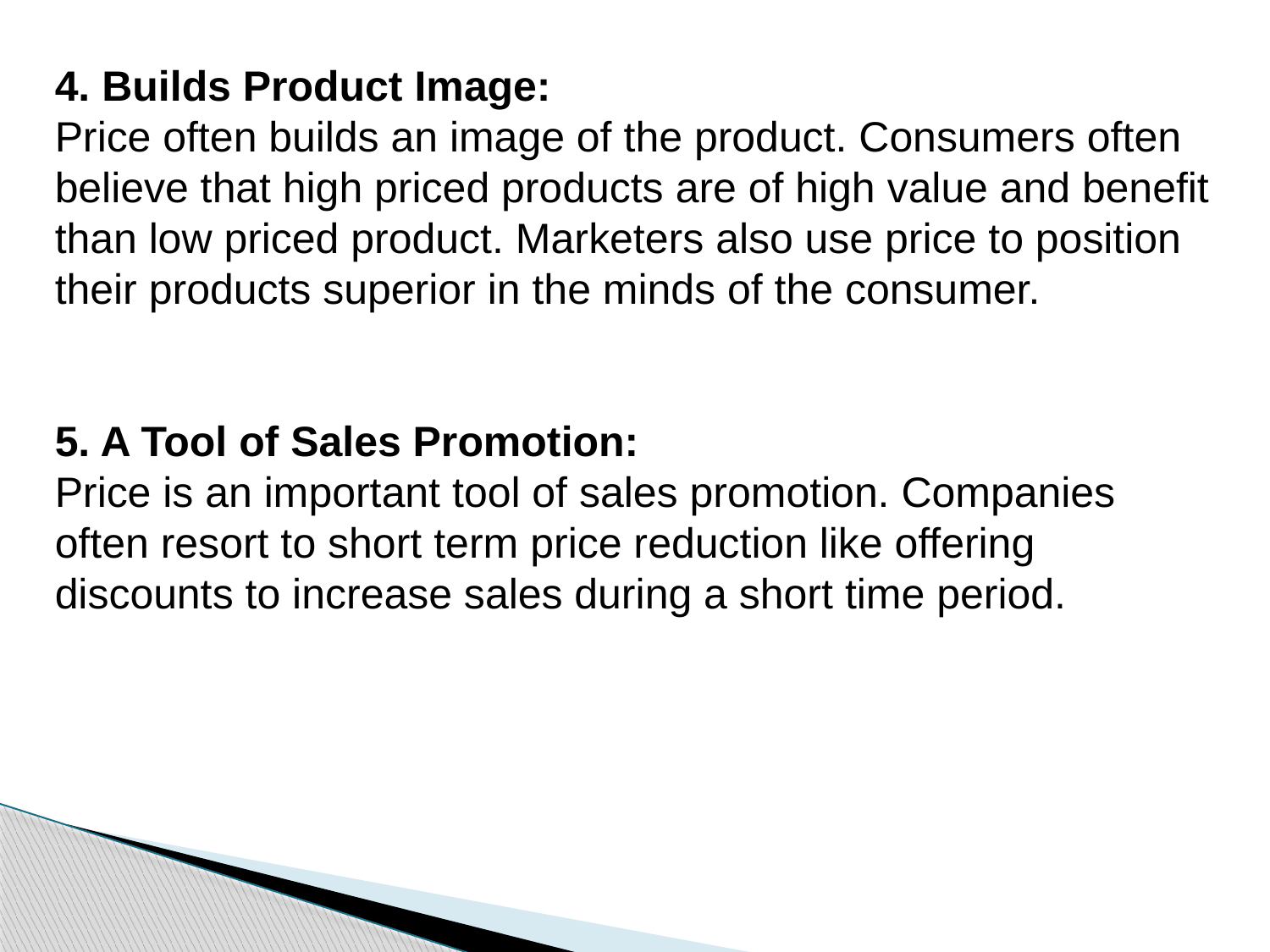

4. Builds Product Image:
Price often builds an image of the product. Consumers often believe that high priced products are of high value and benefit than low priced product. Marketers also use price to position their products superior in the minds of the consumer.

5. A Tool of Sales Promotion:
Price is an important tool of sales promotion. Companies often resort to short term price reduction like offering discounts to increase sales during a short time period.